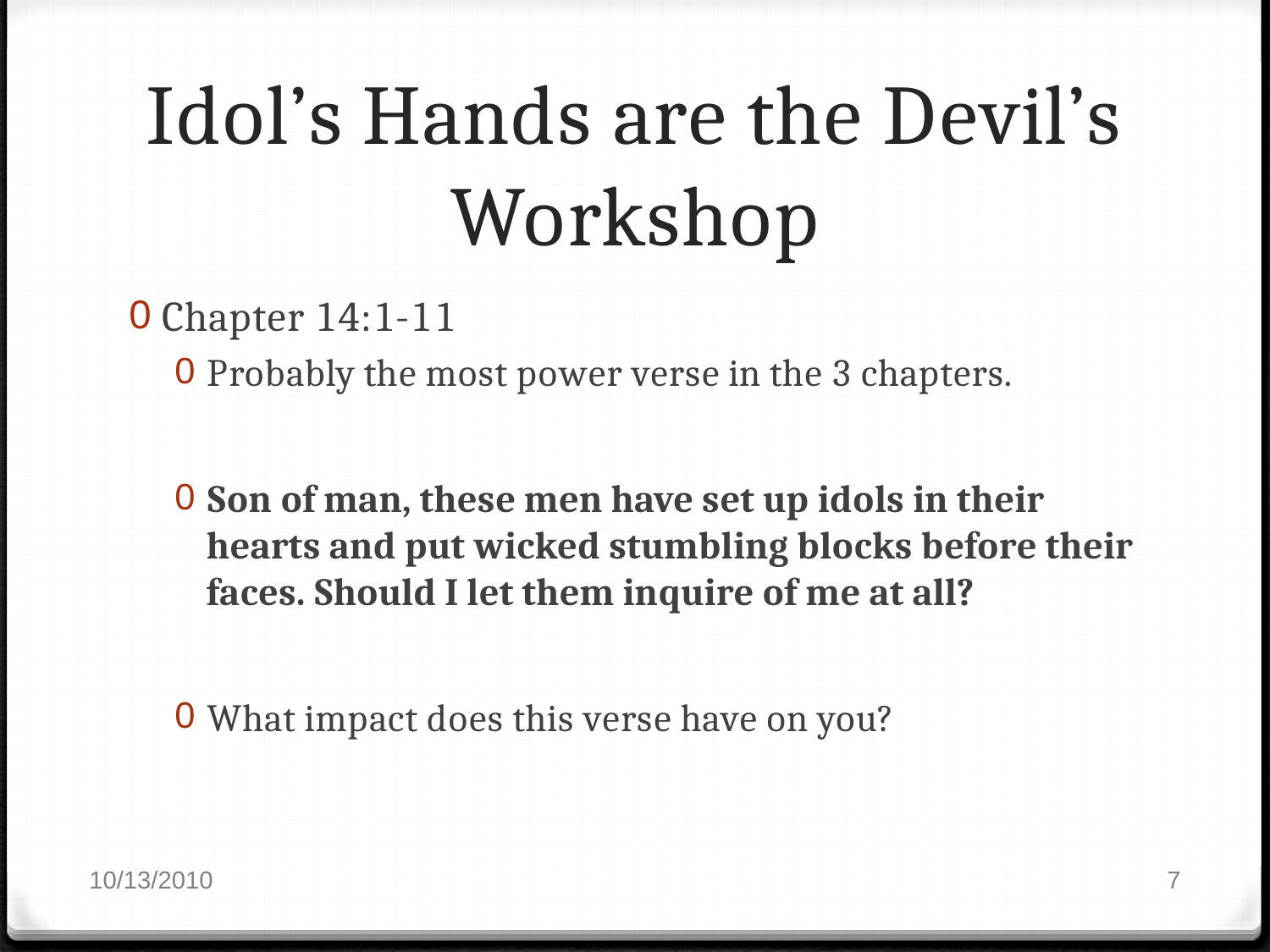

# Idol’s Hands are the Devil’s Workshop
Chapter 14:1-11
Probably the most power verse in the 3 chapters.

Son of man, these men have set up idols in their hearts and put wicked stumbling blocks before their faces. Should I let them inquire of me at all?

What impact does this verse have on you?
10/13/2010

7